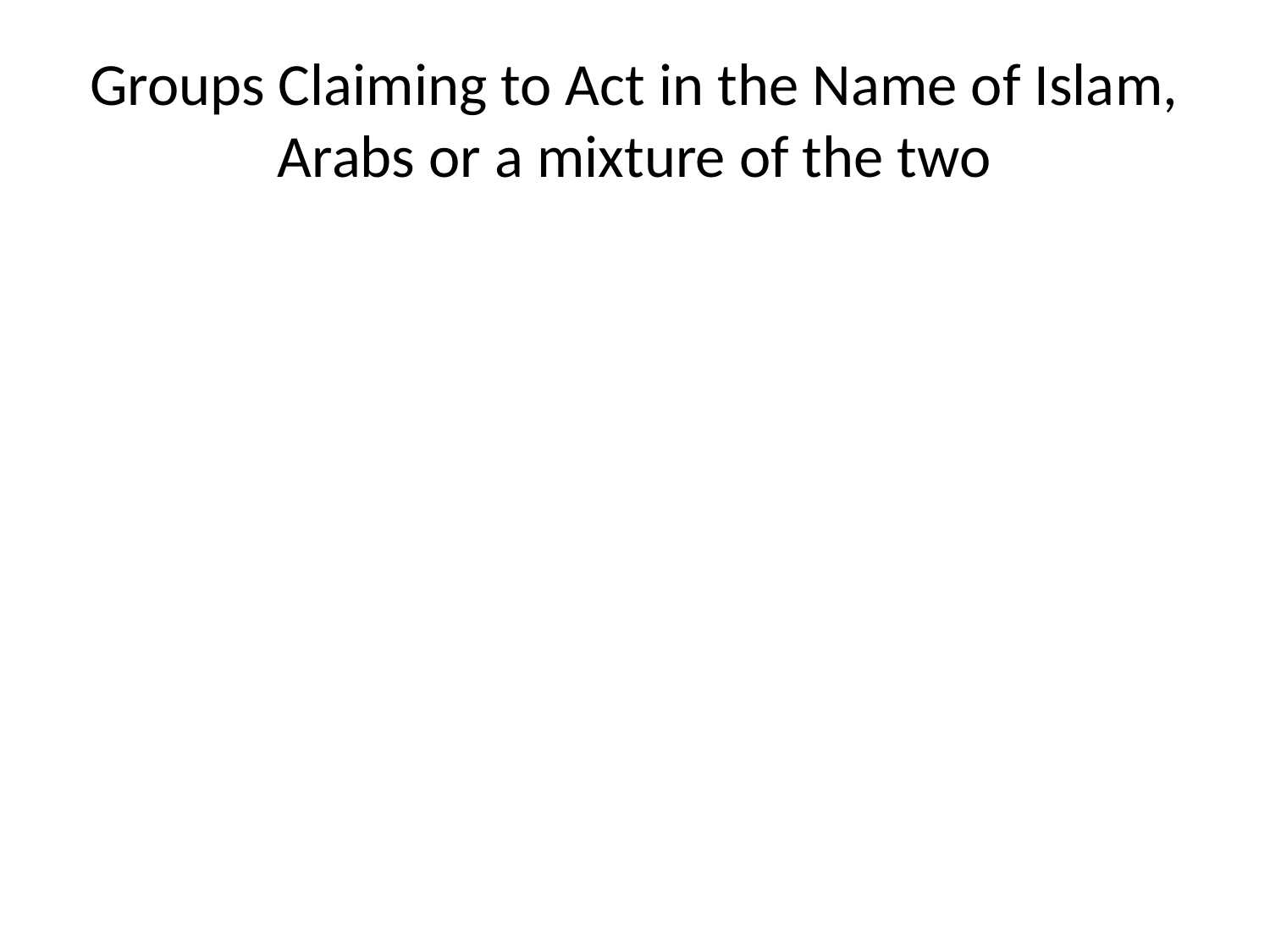

# Groups Claiming to Act in the Name of Islam, Arabs or a mixture of the two